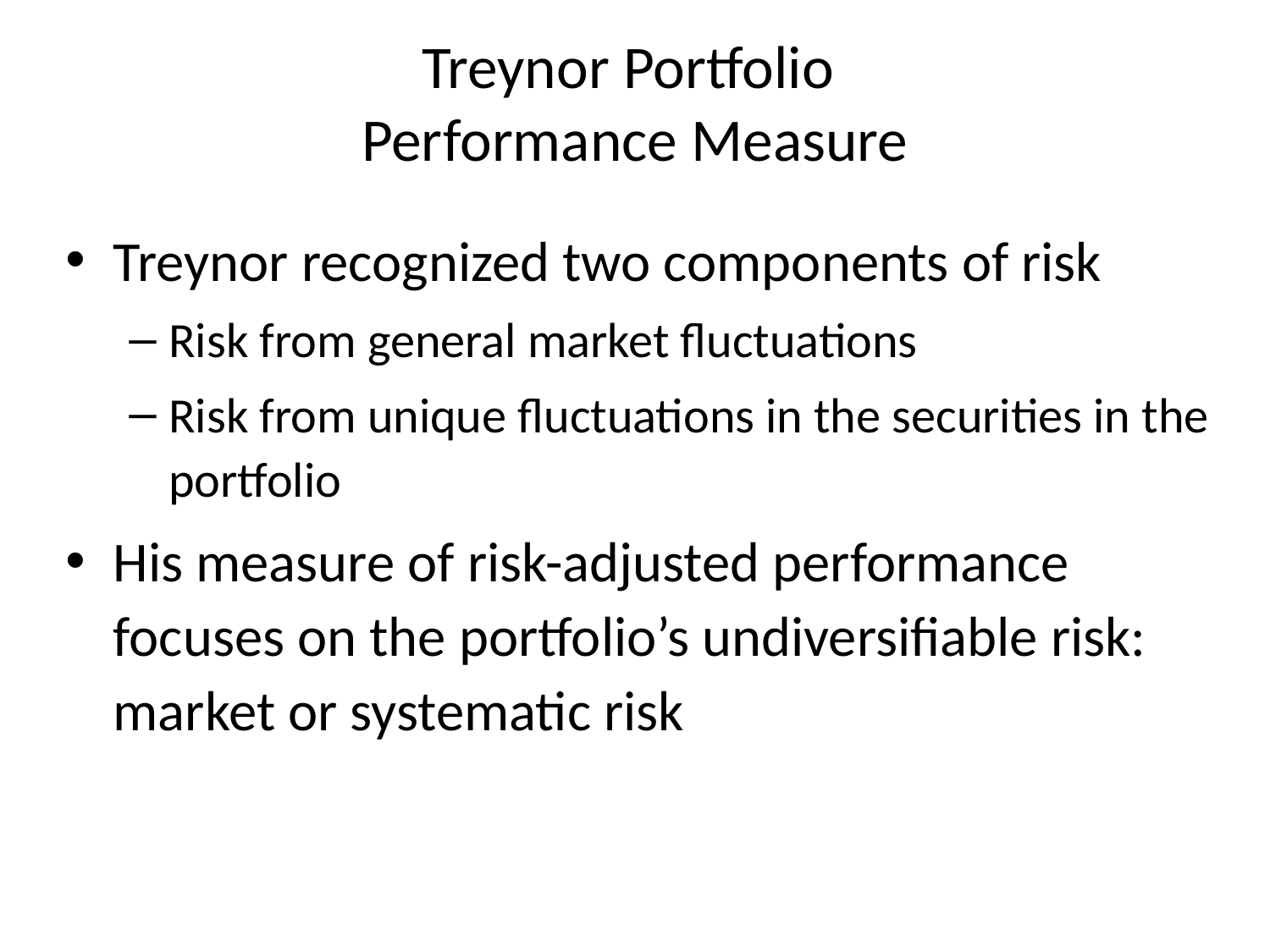

# Treynor Portfolio Performance Measure
Treynor recognized two components of risk
Risk from general market fluctuations
Risk from unique fluctuations in the securities in the portfolio
His measure of risk-adjusted performance focuses on the portfolio’s undiversifiable risk: market or systematic risk